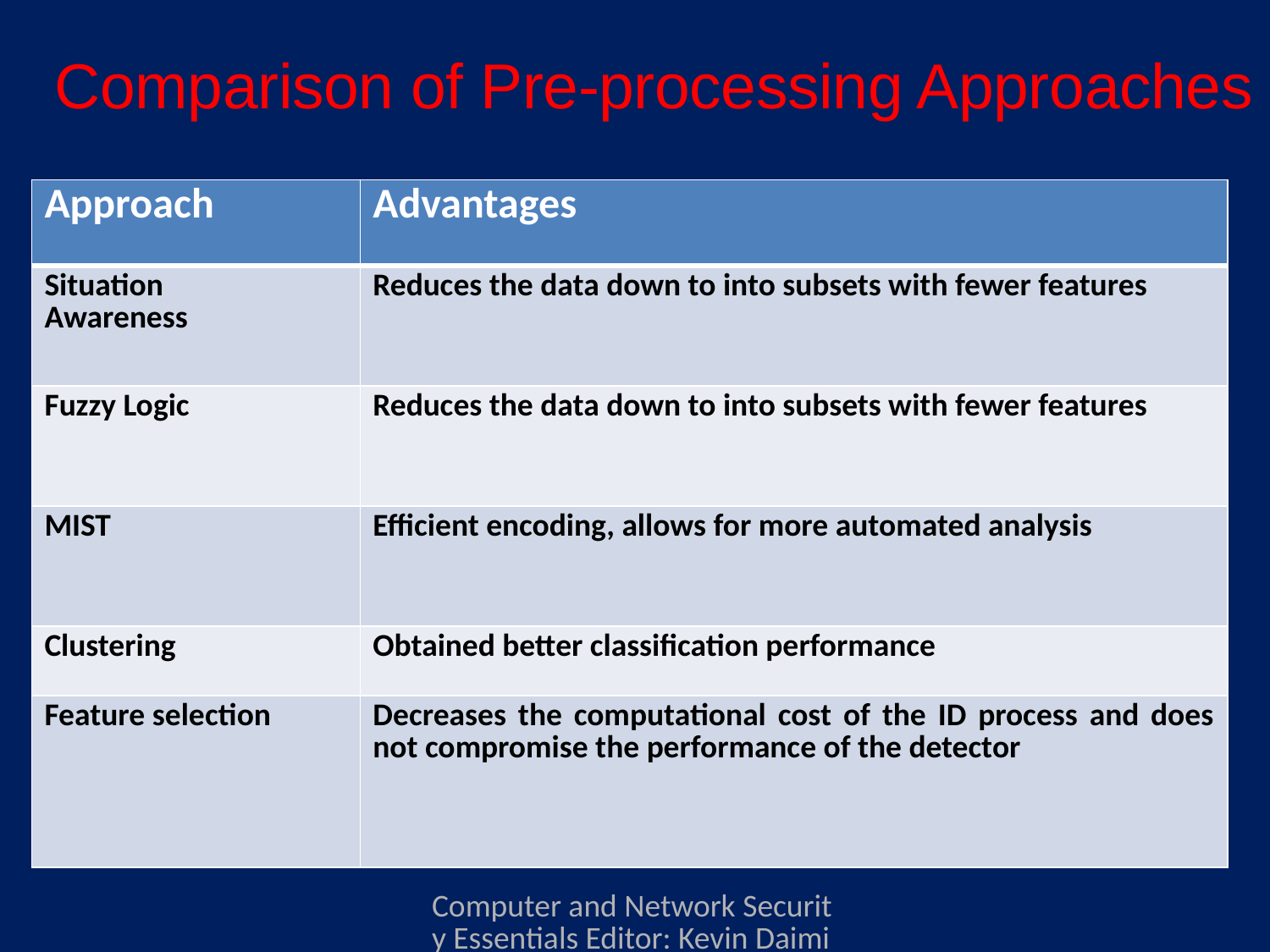

# Comparison of Pre-processing Approaches

| Approach | Advantages |
| --- | --- |
| Situation Awareness | Reduces the data down to into subsets with fewer features |
| Fuzzy Logic | Reduces the data down to into subsets with fewer features |
| MIST | Efficient encoding, allows for more automated analysis |
| Clustering | Obtained better classification performance |
| Feature selection | Decreases the computational cost of the ID process and does not compromise the performance of the detector |
Computer and Network Security Essentials Editor: Kevin Daimi Associate Editors: Guillermo Francia, Levent Ertaul, Luis H. Encinas, Eman El-Sheikh Published by Springer